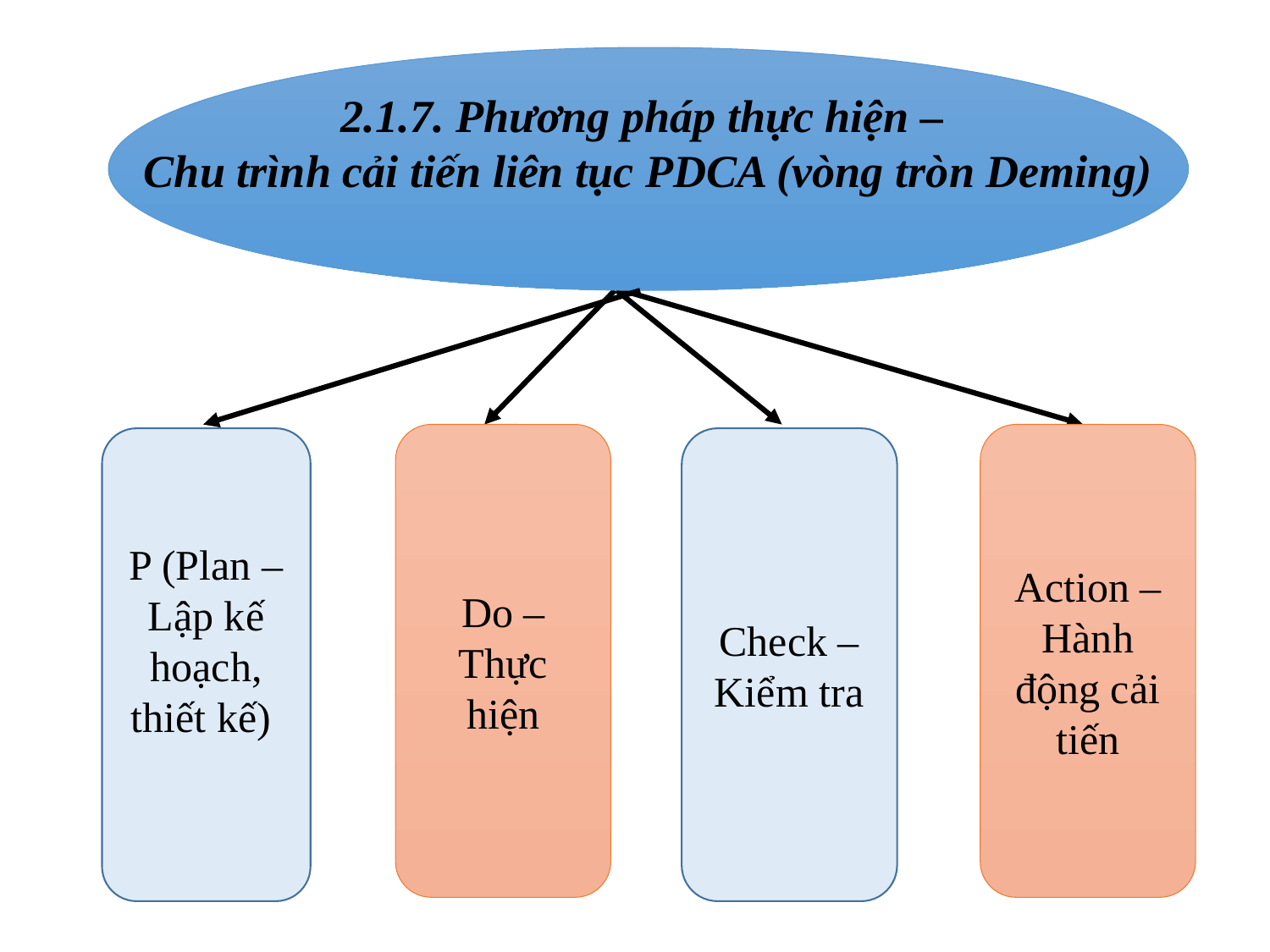

2.1.7. Phương pháp thực hiện –
Chu trình cải tiến liên tục PDCA (vòng tròn Deming)

Do – Thực hiện
Action – Hành động cải tiến
P (Plan – Lập kế hoạch, thiết kế)

Check – Kiểm tra